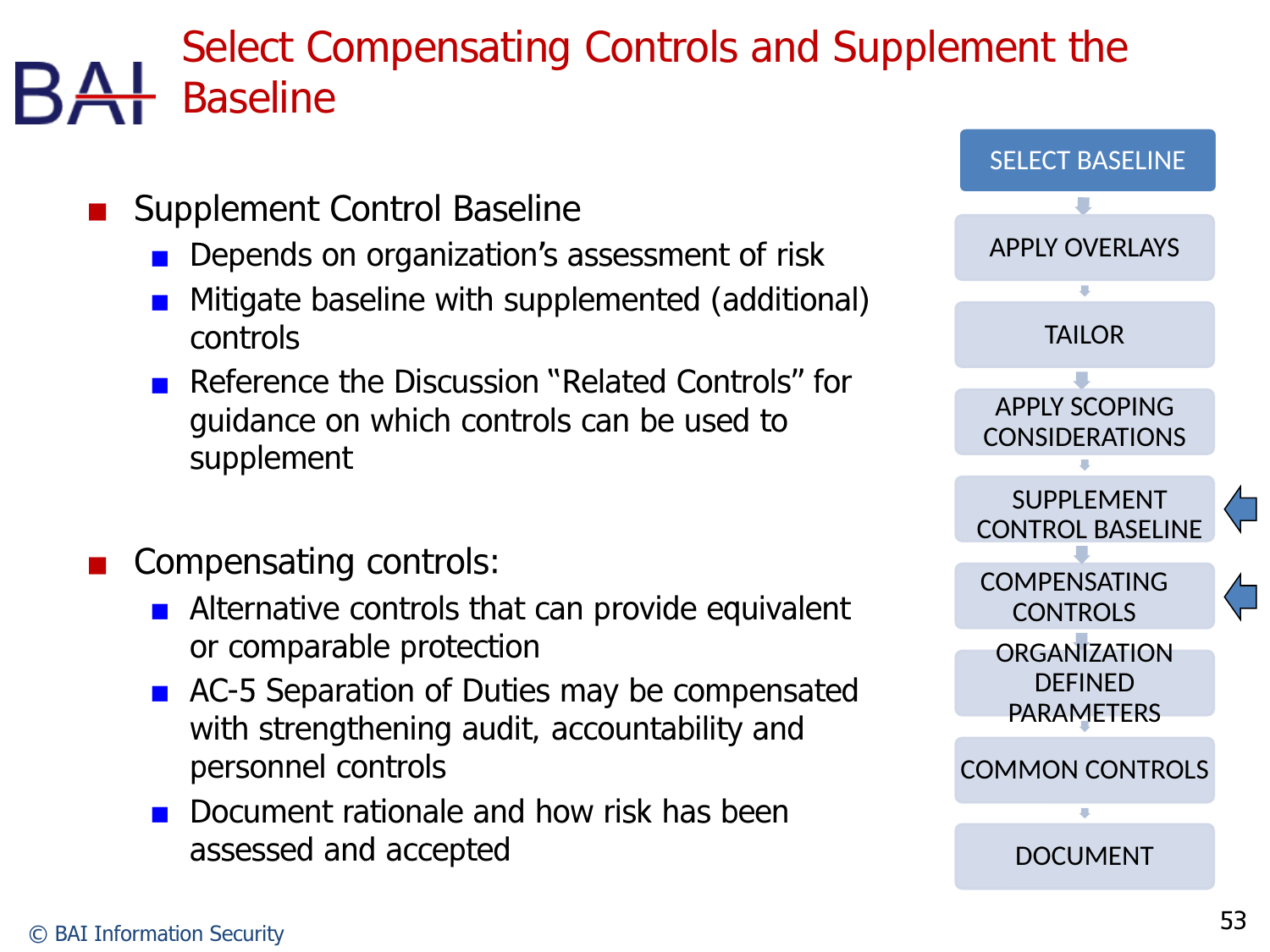

# Select Compensating Controls and Supplement the Baseline

Select Baseline

Apply overlays

TAILOR

Apply scoping considerations

Supplement control baseline

Compensating controls

Organization defined parameters

Common controls

Document
Supplement Control Baseline
Depends on organization’s assessment of risk
Mitigate baseline with supplemented (additional) controls
Reference the Discussion “Related Controls” for guidance on which controls can be used to supplement

Compensating controls:
Alternative controls that can provide equivalent or comparable protection
AC-5 Separation of Duties may be compensated with strengthening audit, accountability and personnel controls
Document rationale and how risk has been assessed and accepted